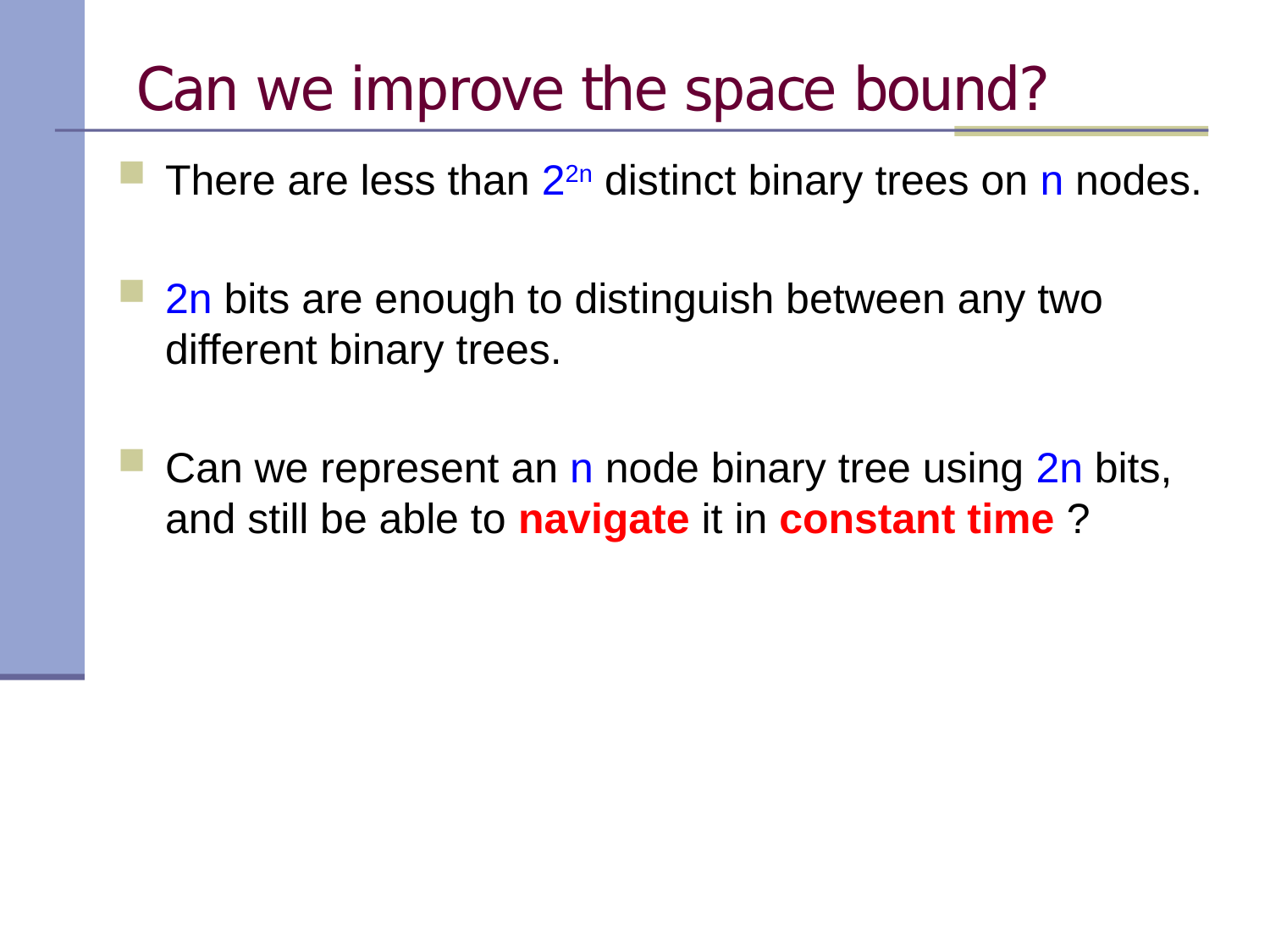

# Can we improve the space bound?
There are less than 22n distinct binary trees on n nodes.

2n bits are enough to distinguish between any two different binary trees.

Can we represent an n node binary tree using 2n bits, and still be able to navigate it in constant time ?